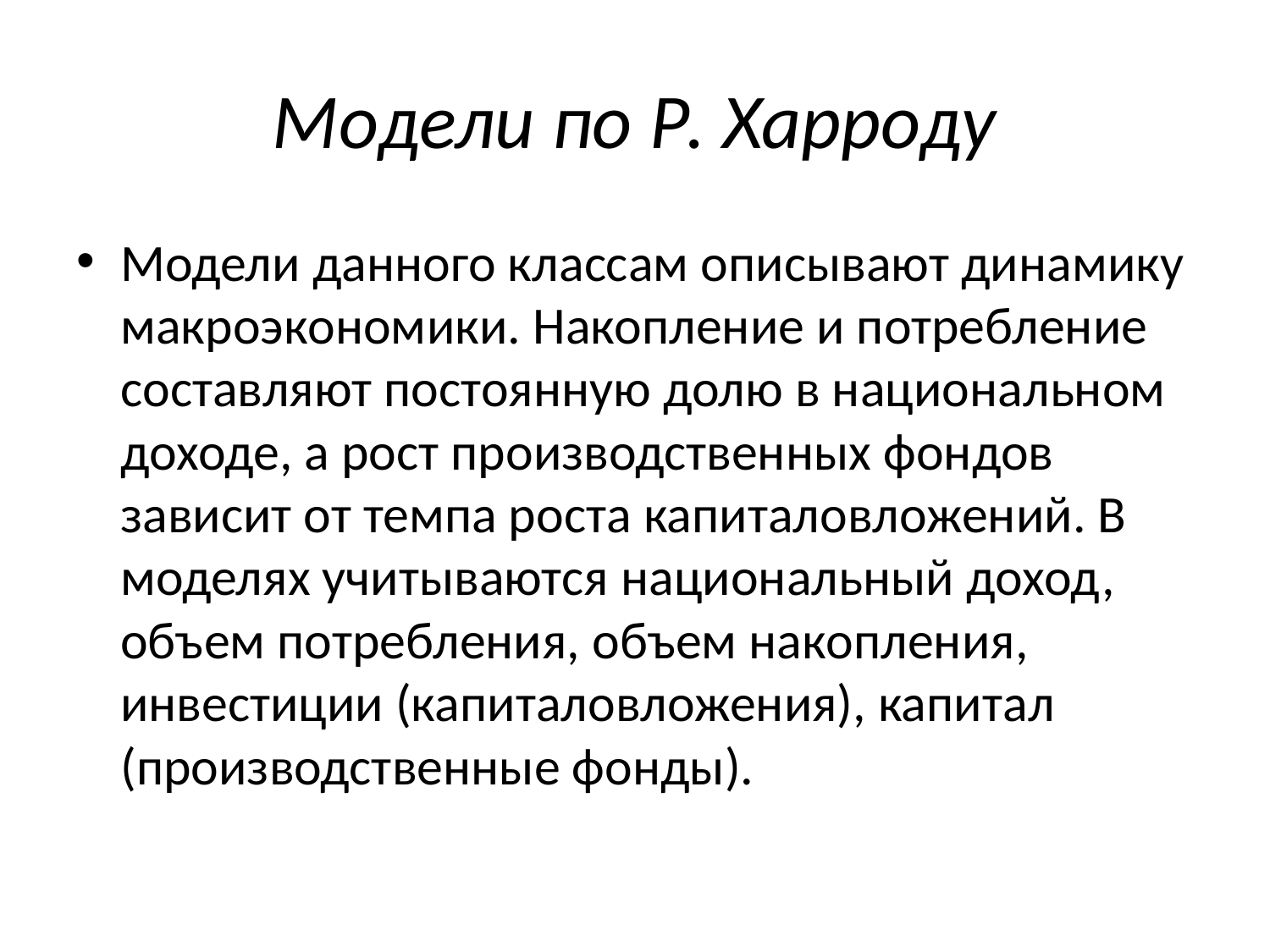

# Модели по Р. Харроду
Модели данного классам описывают динамику макроэкономики. Накопление и потребление составляют постоянную долю в национальном доходе, а рост производственных фондов зависит от темпа роста капиталовложений. В моделях учитываются национальный доход, объем потребления, объем накопления, инвестиции (капиталовложения), капитал (производственные фонды).